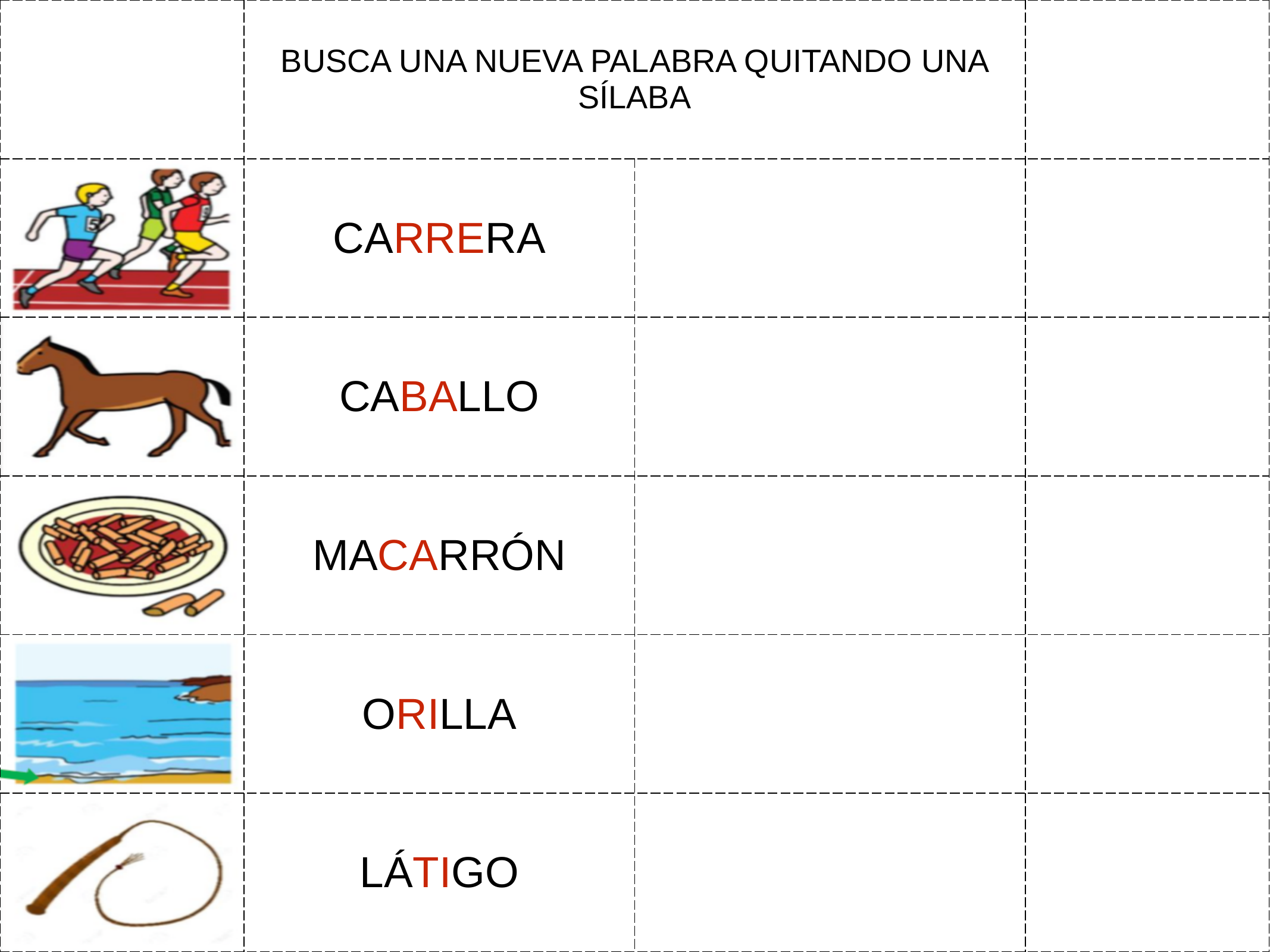

|  | BUSCA UNA NUEVA PALABRA QUITANDO UNA SÍLABA |  |  |
| --- | --- | --- | --- |
|  | CARRERA |  |  |
|  | CABALLO |  |  |
|  | MACARRÓN |  |  |
|  | ORILLA |  |  |
|  | LÁTIGO |  |  |